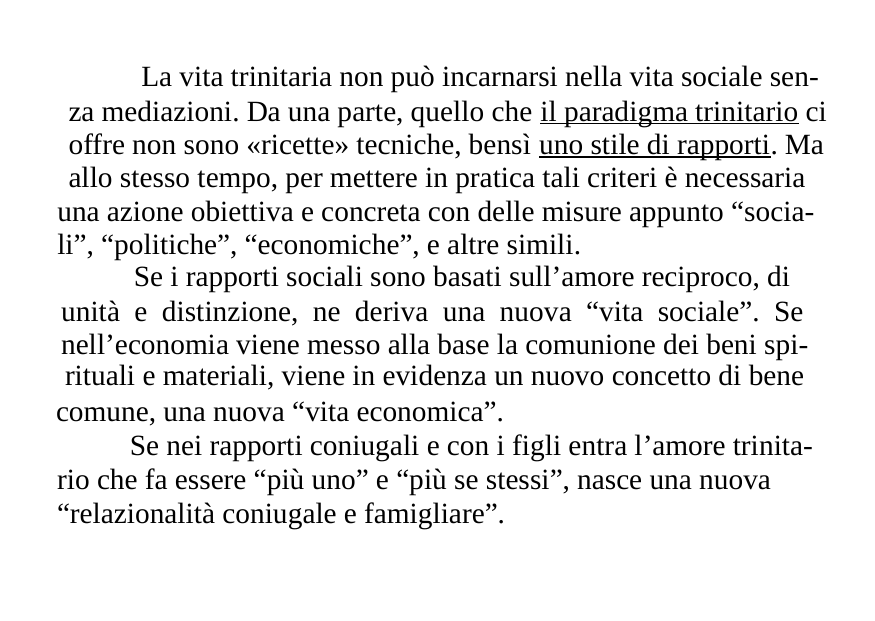

La vita trinitaria non può incarnarsi nella vita sociale sen-
za mediazioni. Da una parte, quello che il paradigma trinitario ci
offre non sono «ricette» tecniche, bensì uno stile di rapporti. Ma
allo stesso tempo, per mettere in pratica tali criteri è necessaria
una azione obiettiva e concreta con delle misure appunto “socia-
li”, “politiche”, “economiche”, e altre simili.
	Se i rapporti sociali sono basati sull’amore reciproco, di
unità  e  distinzione,  ne  deriva  una  nuova  “vita  sociale”.  Se
nell’economia viene messo alla base la comunione dei beni spi-
rituali e materiali, viene in evidenza un nuovo concetto di bene
comune, una nuova “vita economica”.
	Se nei rapporti coniugali e con i figli entra l’amore trinita-
rio che fa essere “più uno” e “più se stessi”, nasce una nuova
“relazionalità coniugale e famigliare”.